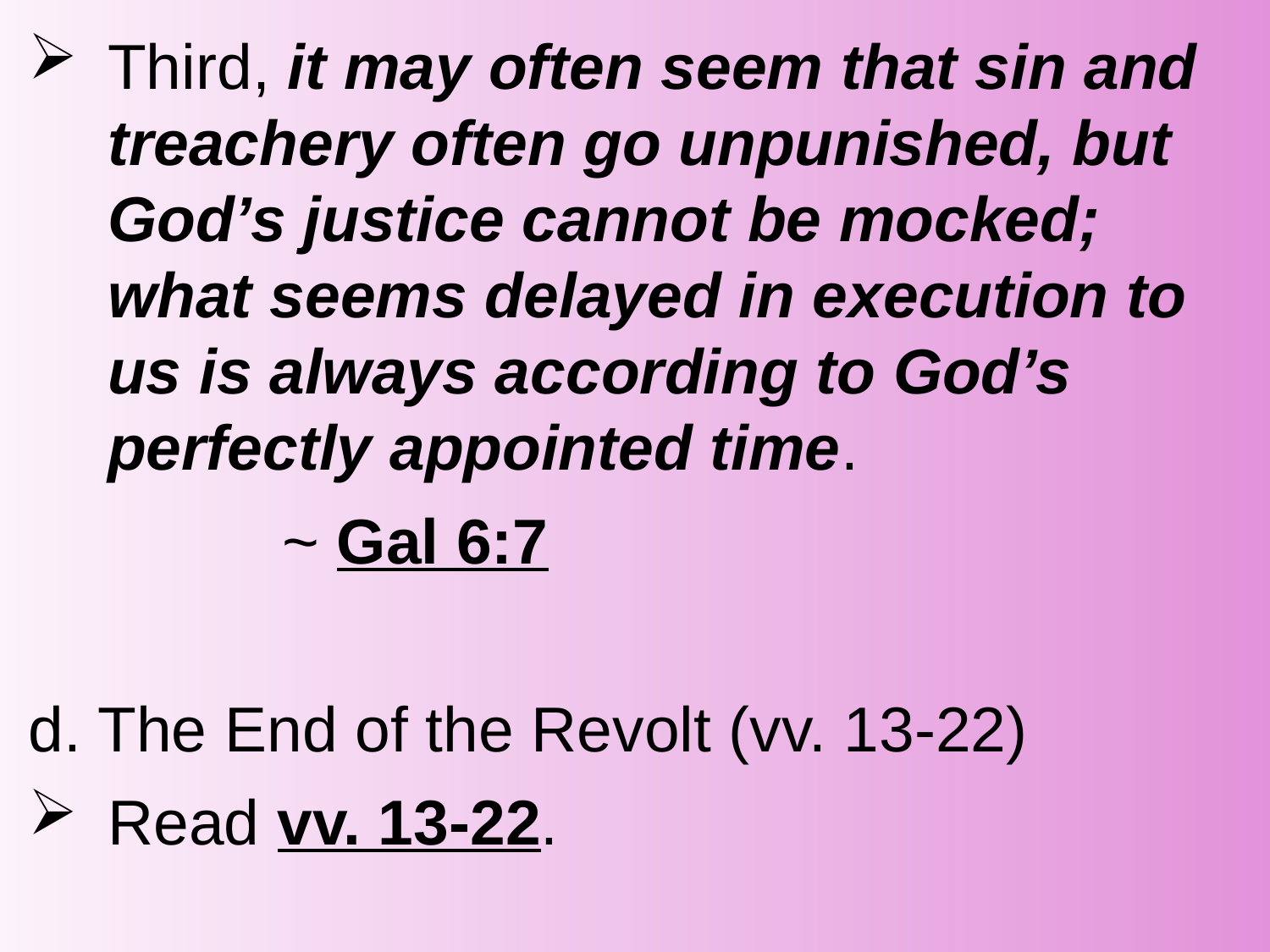

Third, it may often seem that sin and treachery often go unpunished, but God’s justice cannot be mocked; what seems delayed in execution to us is always according to God’s perfectly appointed time.
		~ Gal 6:7

d. The End of the Revolt (vv. 13-22)
Read vv. 13-22.